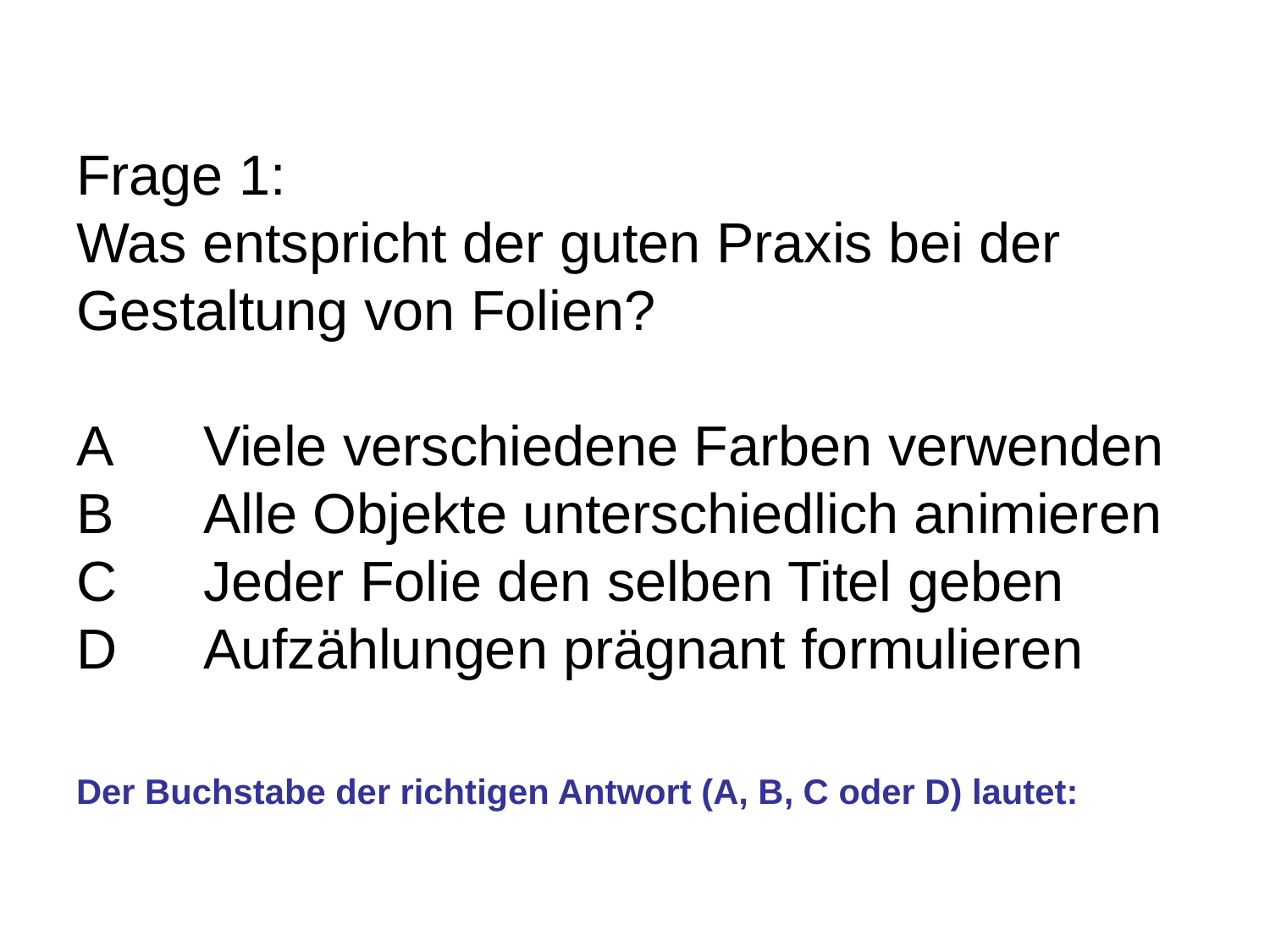

# Frage 1: Was entspricht der guten Praxis bei der Gestaltung von Folien? A	Viele verschiedene Farben verwenden B	Alle Objekte unterschiedlich animieren C	Jeder Folie den selben Titel geben D	Aufzählungen prägnant formulieren Der Buchstabe der richtigen Antwort (A, B, C oder D) lautet: